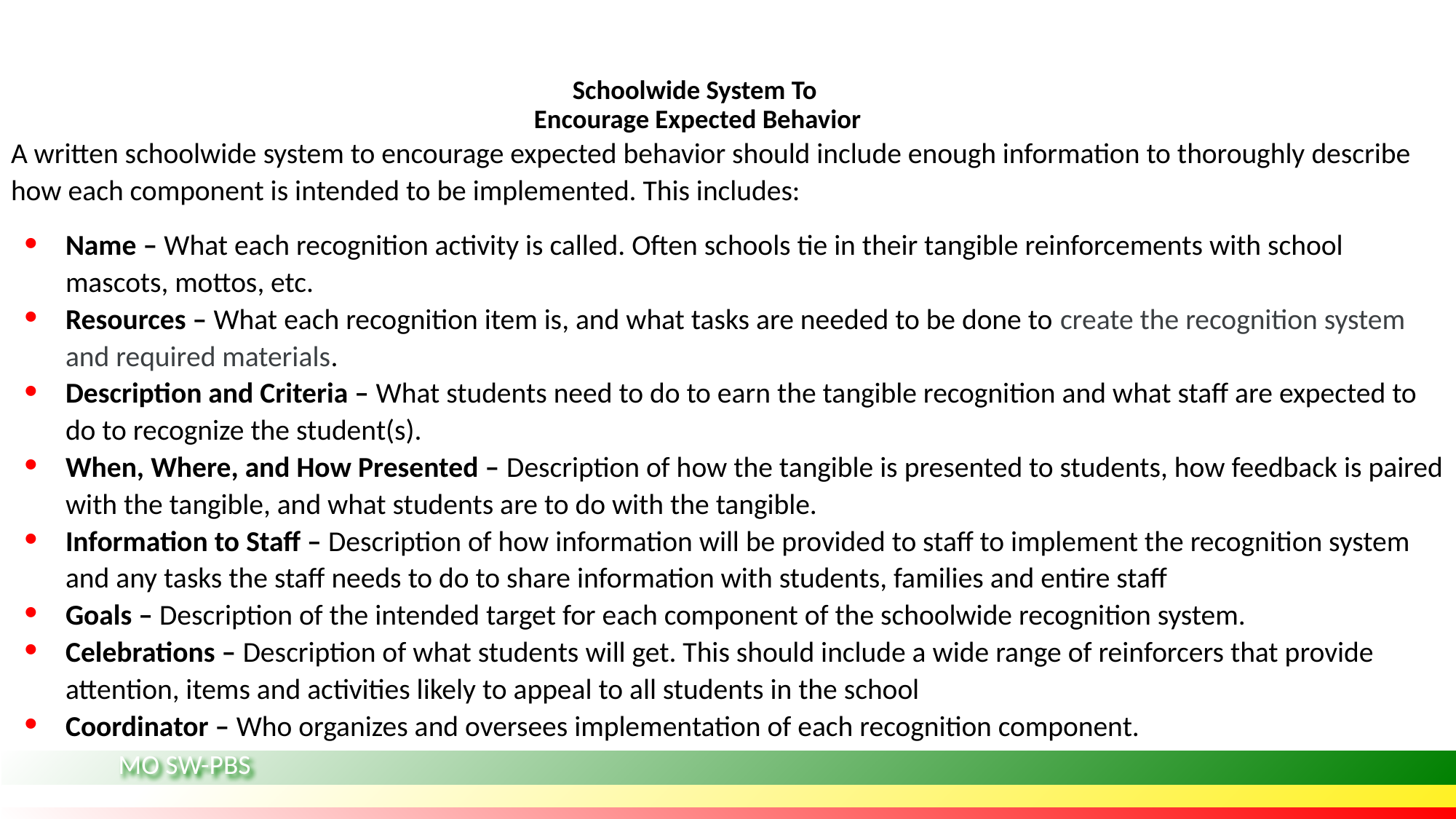

# Schoolwide System To Encourage Expected Behavior
A written schoolwide system to encourage expected behavior should include enough information to thoroughly describe how each component is intended to be implemented. This includes:
Name – What each recognition activity is called. Often schools tie in their tangible reinforcements with school mascots, mottos, etc.
Resources – What each recognition item is, and what tasks are needed to be done to create the recognition system and required materials.
Description and Criteria – What students need to do to earn the tangible recognition and what staff are expected to do to recognize the student(s).
When, Where, and How Presented – Description of how the tangible is presented to students, how feedback is paired with the tangible, and what students are to do with the tangible.
Information to Staff – Description of how information will be provided to staff to implement the recognition system and any tasks the staff needs to do to share information with students, families and entire staff
Goals – Description of the intended target for each component of the schoolwide recognition system.
Celebrations – Description of what students will get. This should include a wide range of reinforcers that provide attention, items and activities likely to appeal to all students in the school
Coordinator – Who organizes and oversees implementation of each recognition component.